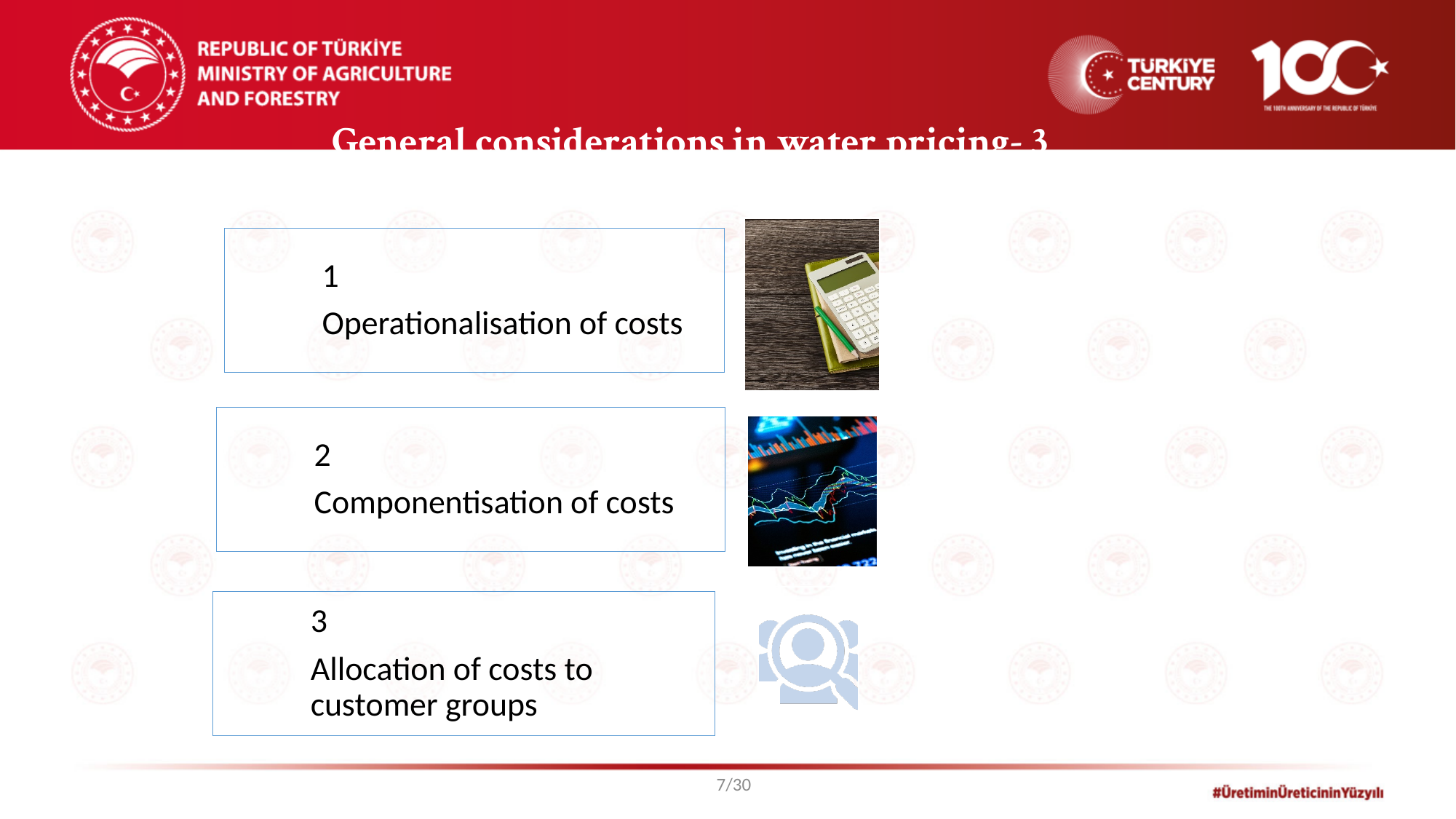

General considerations in water pricing- 3
1
Operationalisation of costs
2
Componentisation of costs
3
Allocation of costs to customer groups
7